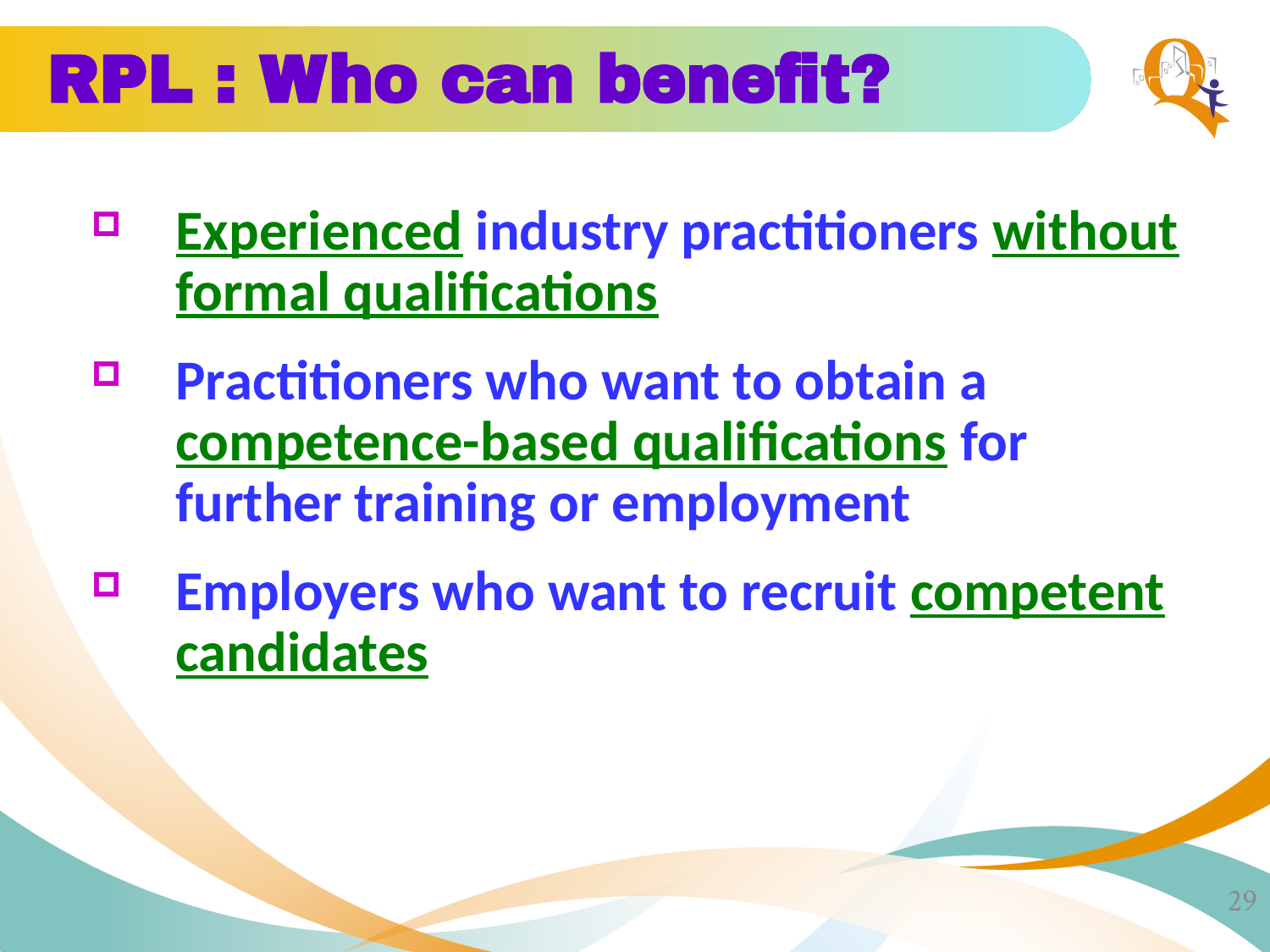

RPL : Who can benefit?
Experienced industry practitioners without formal qualifications
Practitioners who want to obtain a competence-based qualifications for further training or employment
Employers who want to recruit competent candidates

29